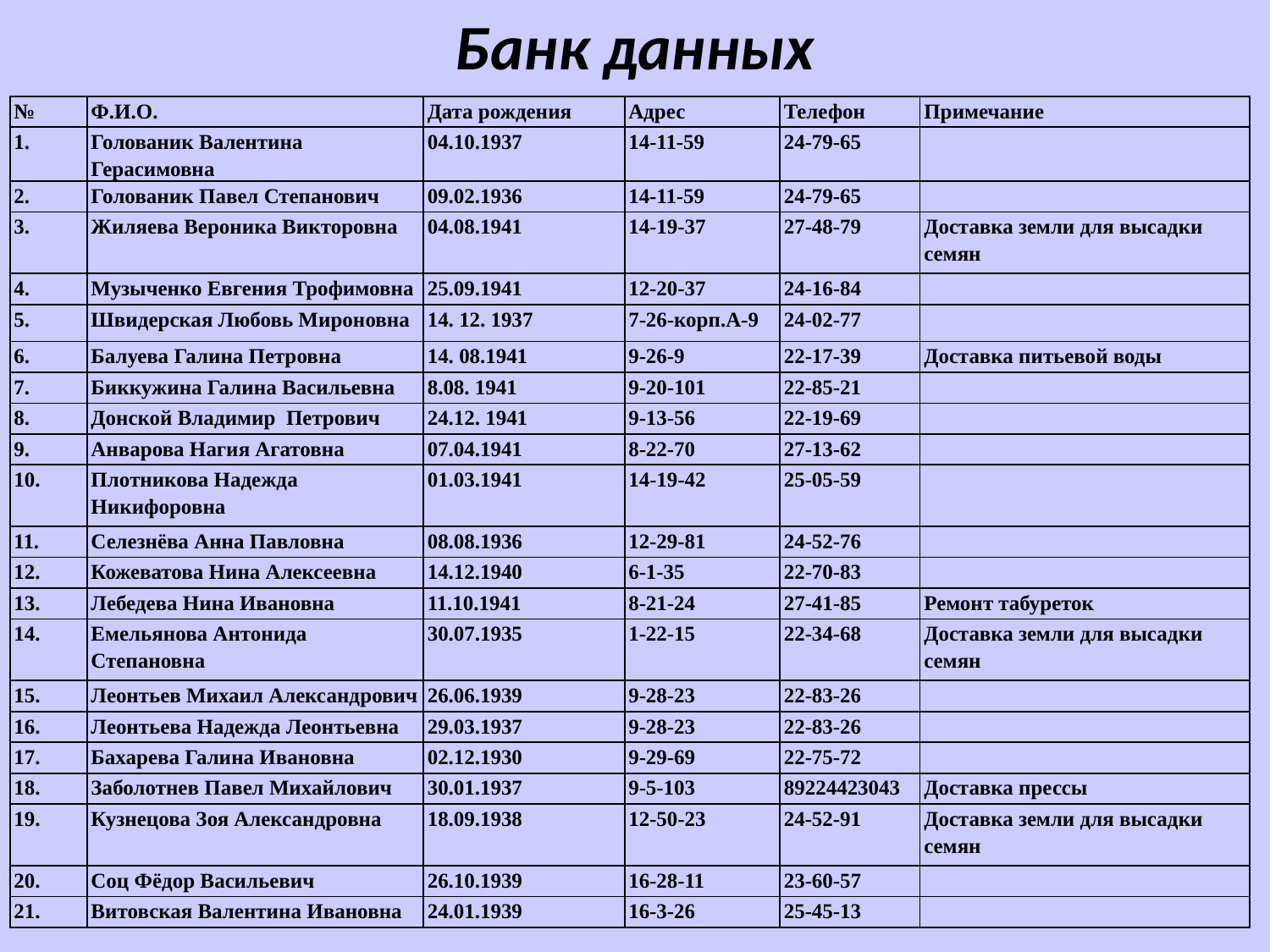

# Банк данных
| № | Ф.И.О. | Дата рождения | Адрес | Телефон | Примечание |
| --- | --- | --- | --- | --- | --- |
| 1. | Голованик Валентина Герасимовна | 04.10.1937 | 14-11-59 | 24-79-65 |  |
| 2. | Голованик Павел Степанович | 09.02.1936 | 14-11-59 | 24-79-65 |  |
| 3. | Жиляева Вероника Викторовна | 04.08.1941 | 14-19-37 | 27-48-79 | Доставка земли для высадки семян |
| 4. | Музыченко Евгения Трофимовна | 25.09.1941 | 12-20-37 | 24-16-84 |  |
| 5. | Швидерская Любовь Мироновна | 14. 12. 1937 | 7-26-корп.А-9 | 24-02-77 |  |
| 6. | Балуева Галина Петровна | 14. 08.1941 | 9-26-9 | 22-17-39 | Доставка питьевой воды |
| 7. | Биккужина Галина Васильевна | 8.08. 1941 | 9-20-101 | 22-85-21 |  |
| 8. | Донской Владимир Петрович | 24.12. 1941 | 9-13-56 | 22-19-69 |  |
| 9. | Анварова Нагия Агатовна | 07.04.1941 | 8-22-70 | 27-13-62 |  |
| 10. | Плотникова Надежда Никифоровна | 01.03.1941 | 14-19-42 | 25-05-59 |  |
| 11. | Селезнёва Анна Павловна | 08.08.1936 | 12-29-81 | 24-52-76 |  |
| 12. | Кожеватова Нина Алексеевна | 14.12.1940 | 6-1-35 | 22-70-83 |  |
| 13. | Лебедева Нина Ивановна | 11.10.1941 | 8-21-24 | 27-41-85 | Ремонт табуреток |
| 14. | Емельянова Антонида Степановна | 30.07.1935 | 1-22-15 | 22-34-68 | Доставка земли для высадки семян |
| 15. | Леонтьев Михаил Александрович | 26.06.1939 | 9-28-23 | 22-83-26 |  |
| 16. | Леонтьева Надежда Леонтьевна | 29.03.1937 | 9-28-23 | 22-83-26 |  |
| 17. | Бахарева Галина Ивановна | 02.12.1930 | 9-29-69 | 22-75-72 |  |
| 18. | Заболотнев Павел Михайлович | 30.01.1937 | 9-5-103 | 89224423043 | Доставка прессы |
| 19. | Кузнецова Зоя Александровна | 18.09.1938 | 12-50-23 | 24-52-91 | Доставка земли для высадки семян |
| 20. | Соц Фёдор Васильевич | 26.10.1939 | 16-28-11 | 23-60-57 |  |
| 21. | Витовская Валентина Ивановна | 24.01.1939 | 16-3-26 | 25-45-13 |  |